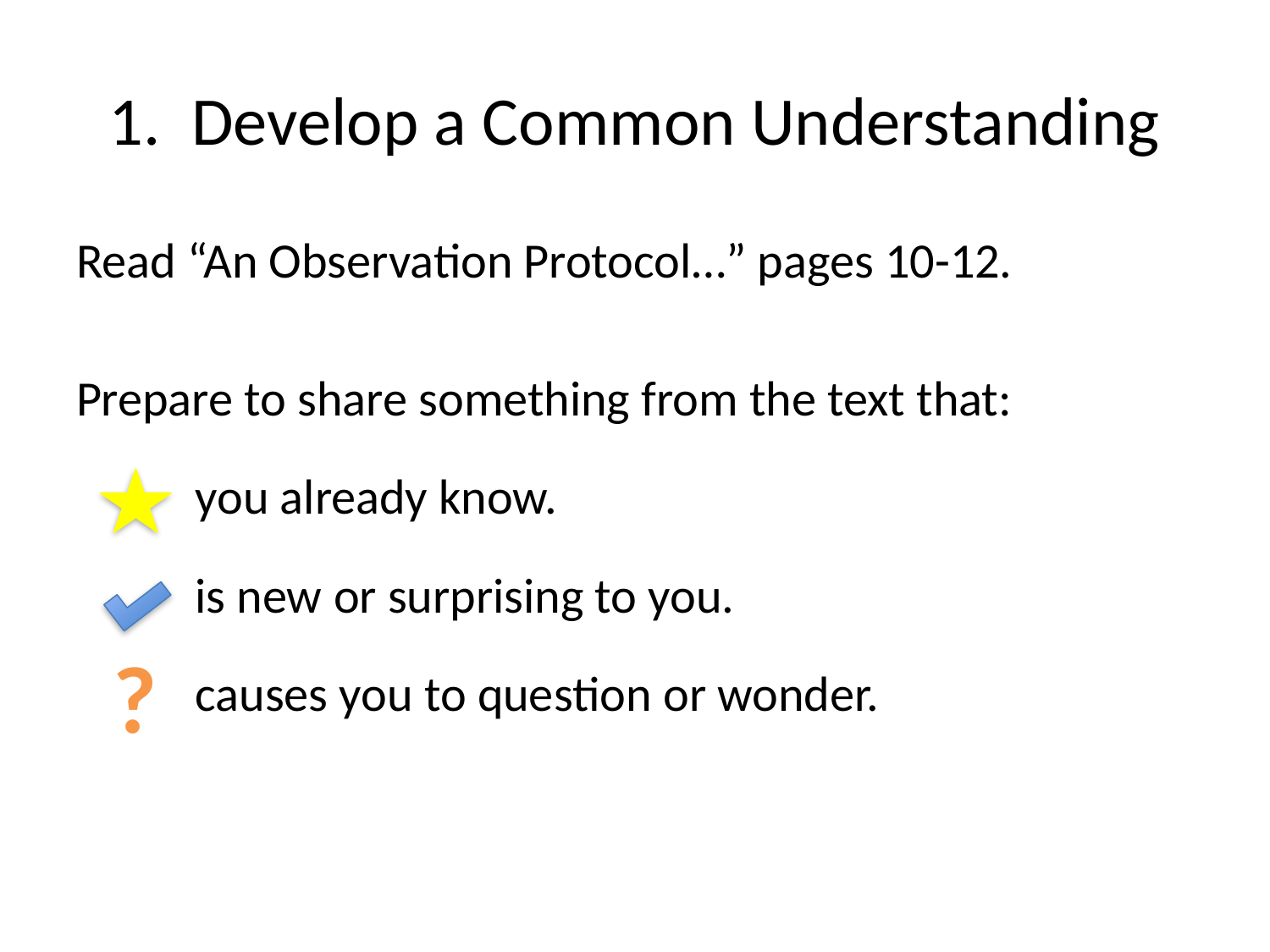

# 1.  Develop a Common Understanding
Read “An Observation Protocol…” pages 10-12.

Prepare to share something from the text that:
you already know.
is new or surprising to you.
causes you to question or wonder.

?